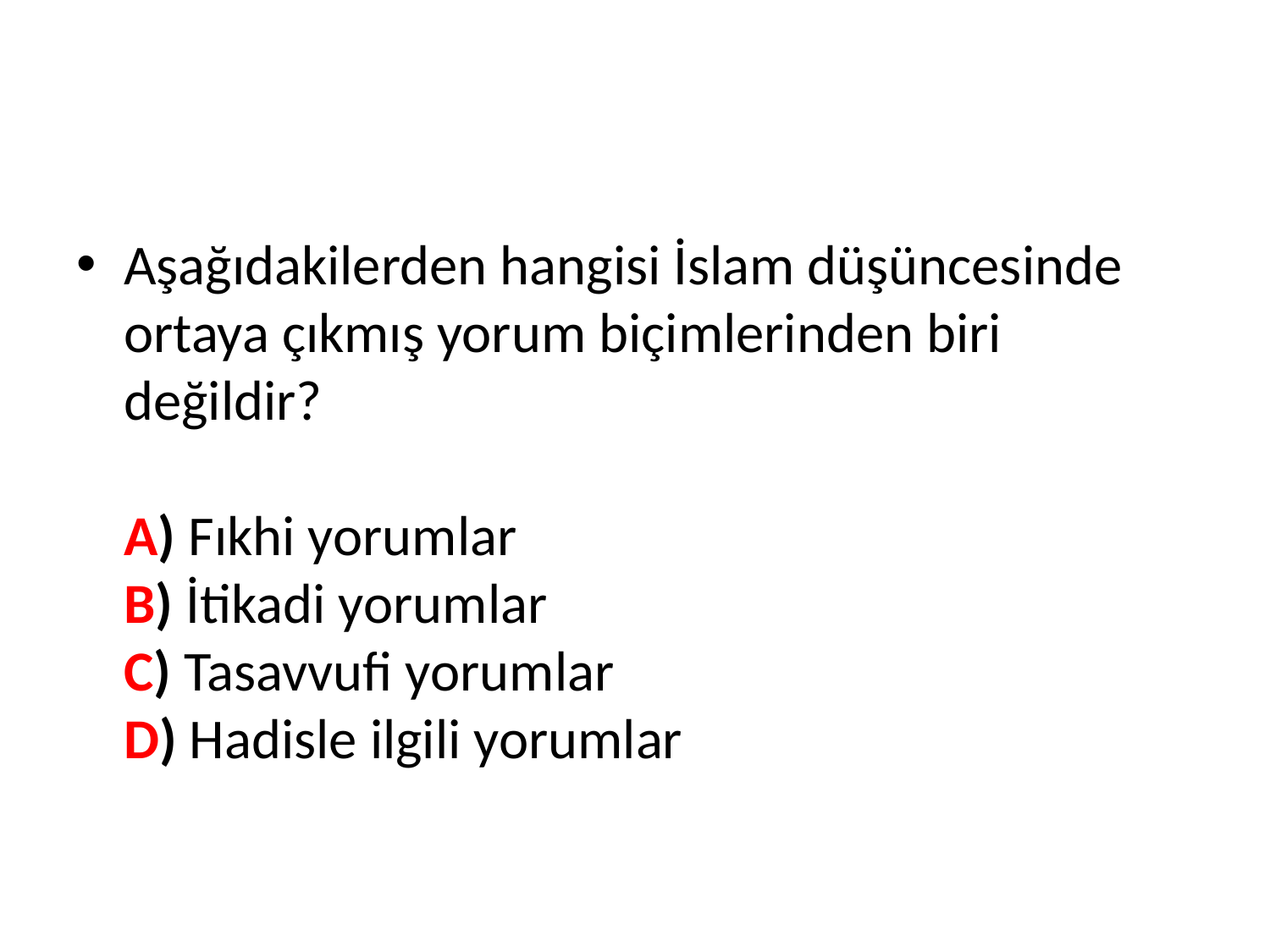

#
Aşağıdakilerden hangisi İslam düşüncesinde ortaya çıkmış yorum biçimlerinden biri değildir?
A) Fıkhi yorumlar
B) İtikadi yorumlar
C) Tasavvufi yorumlar
D) Hadisle ilgili yorumlar